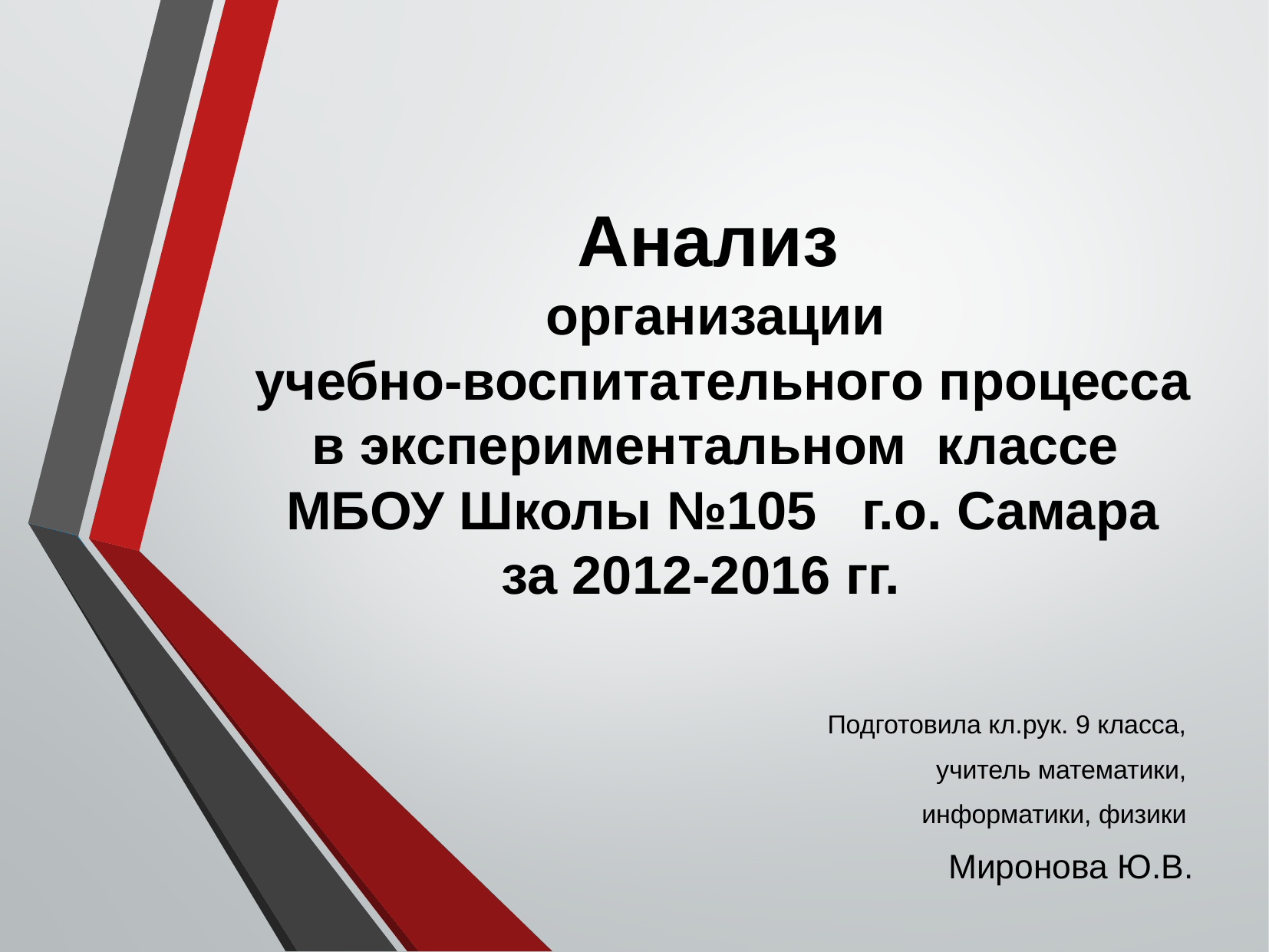

# Анализ   организации учебно-воспитательного процесса в экспериментальном  классе  МБОУ Школы №105   г.о. Самара за 2012-2016 гг.
Подготовила кл.рук. 9 класса,
учитель математики,
информатики, физики
Миронова Ю.В.